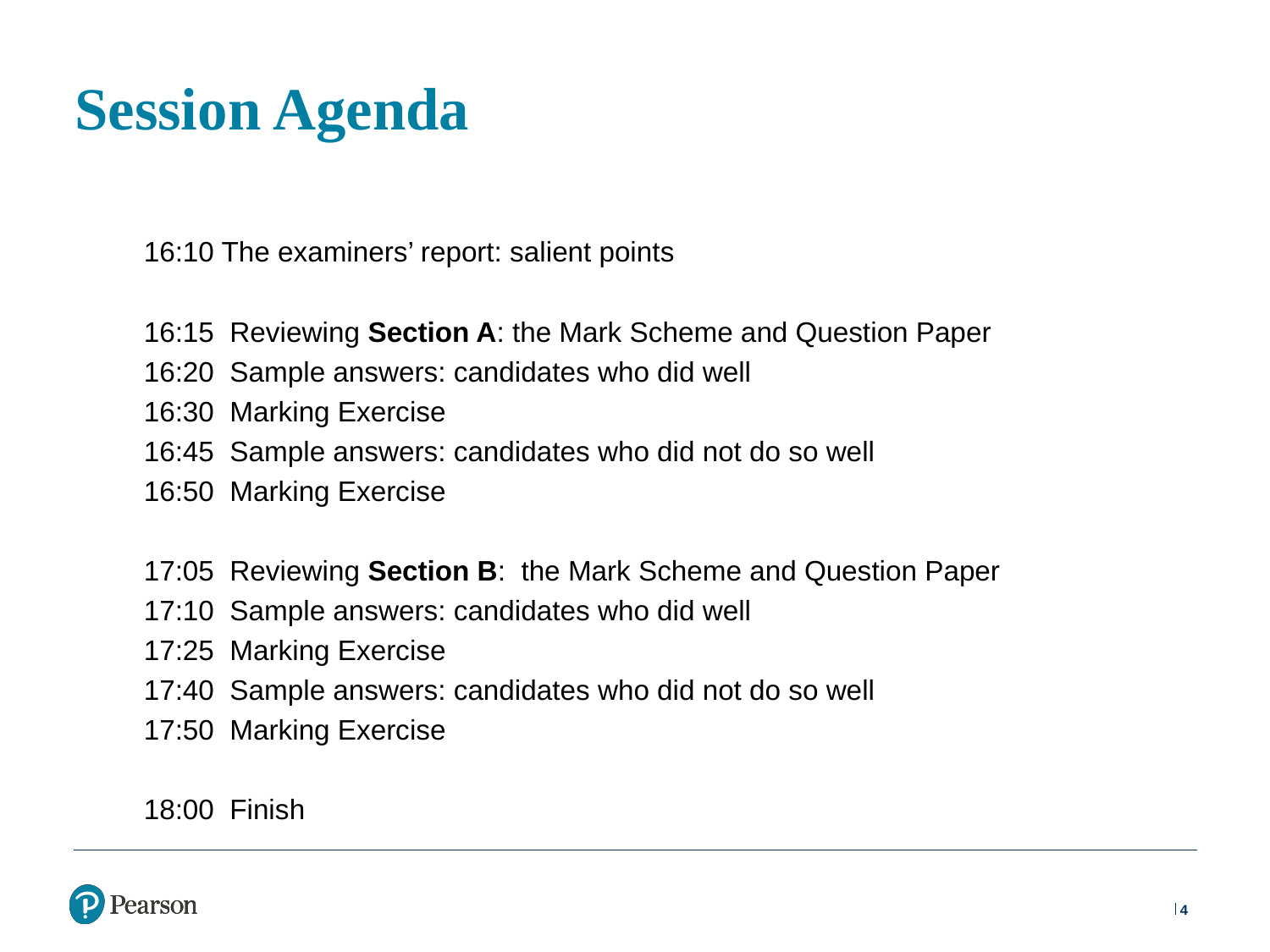

# Session Agenda

16:10 The examiners’ report: salient points

16:15  Reviewing Section A: the Mark Scheme and Question Paper
16:20  Sample answers: candidates who did well
16:30  Marking Exercise
16:45  Sample answers: candidates who did not do so well
16:50  Marking Exercise

17:05  Reviewing Section B:  the Mark Scheme and Question Paper
17:10  Sample answers: candidates who did well
17:25  Marking Exercise
17:40  Sample answers: candidates who did not do so well
17:50  Marking Exercise

18:00  Finish

4